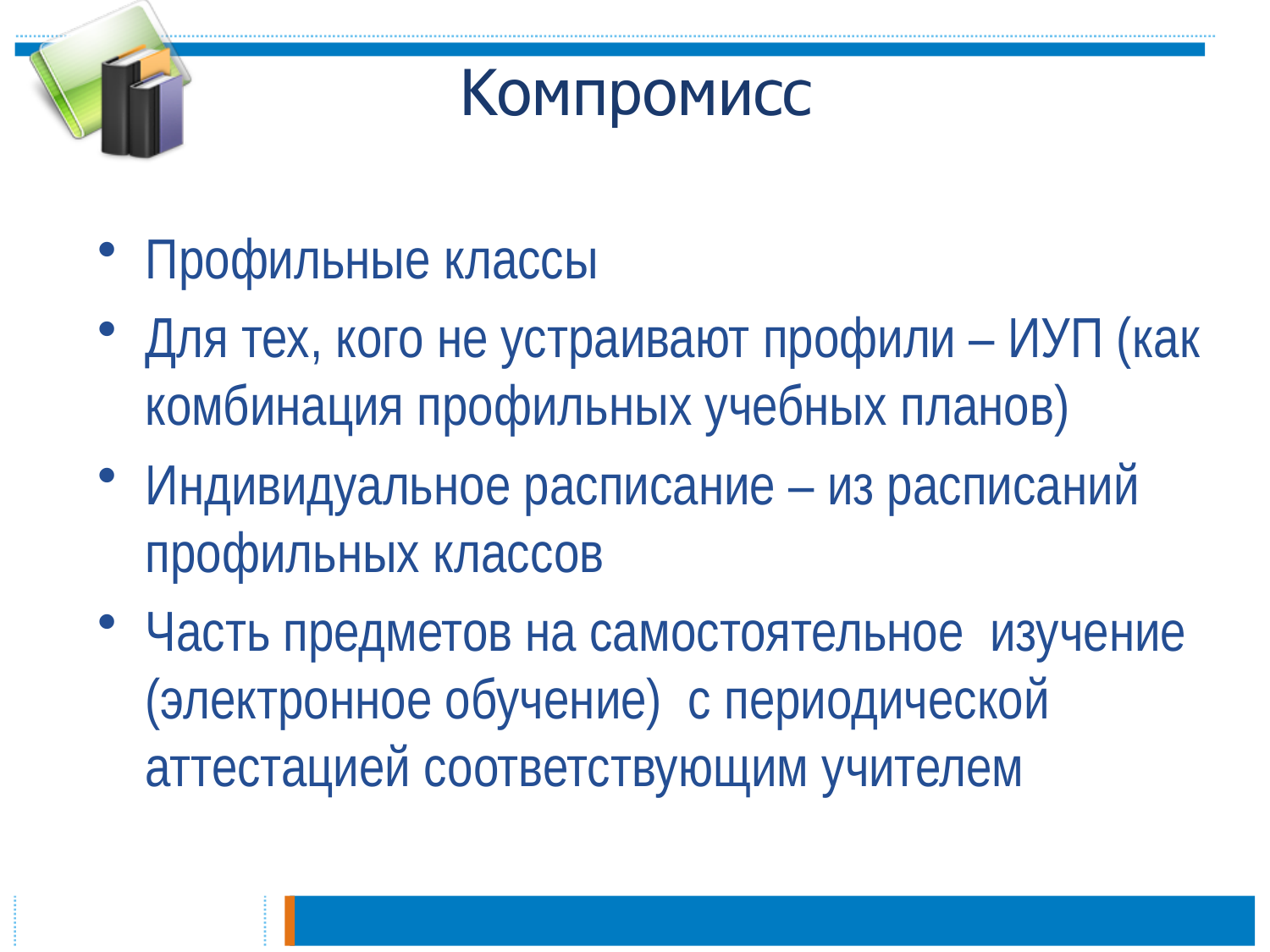

# Компромисс
Профильные классы
Для тех, кого не устраивают профили – ИУП (как комбинация профильных учебных планов)
Индивидуальное расписание – из расписаний профильных классов
Часть предметов на самостоятельное  изучение (электронное обучение)  с периодической аттестацией соответствующим учителем